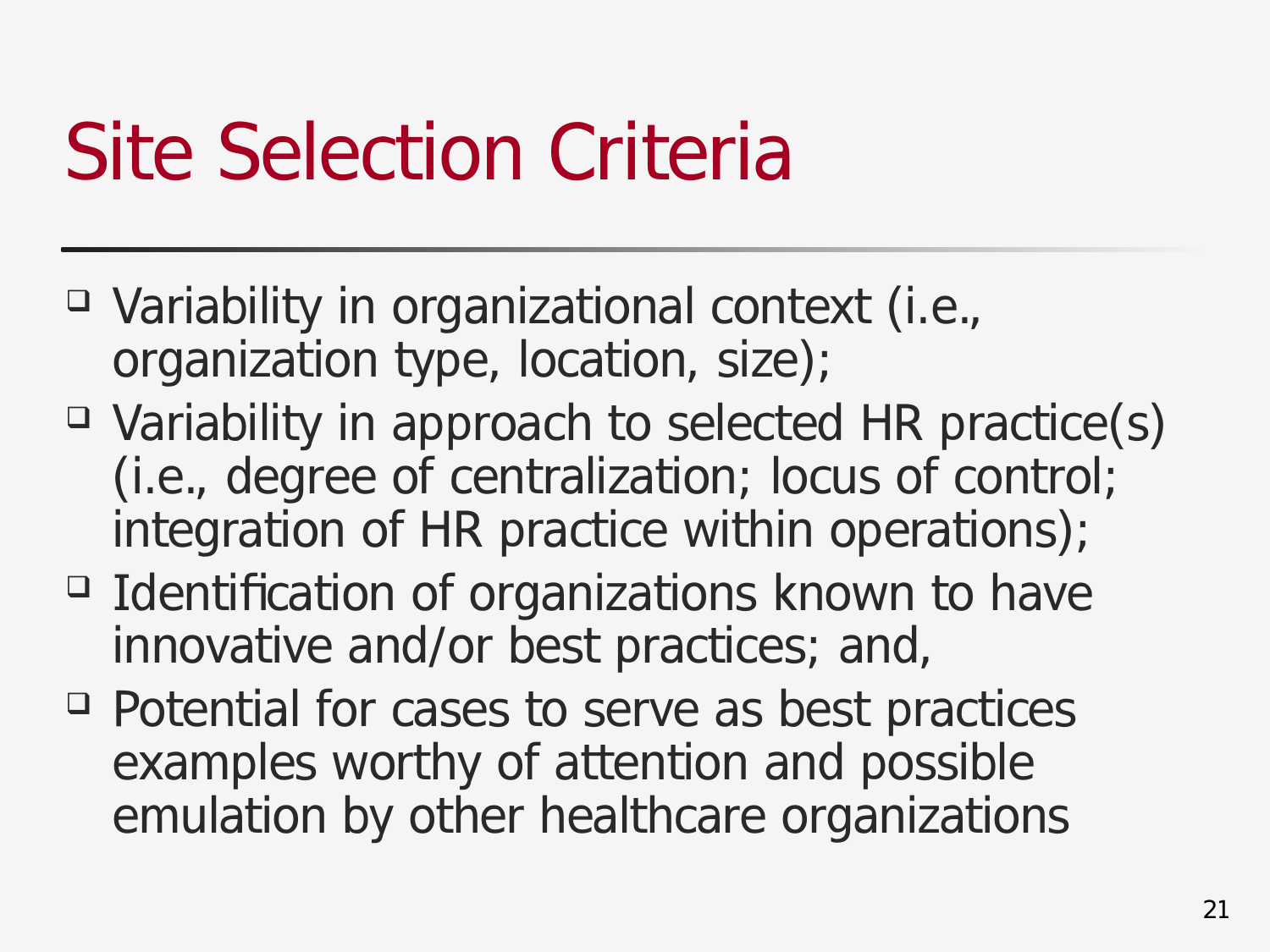

# Site Selection Criteria
Variability in organizational context (i.e., organization type, location, size);
Variability in approach to selected HR practice(s) (i.e., degree of centralization; locus of control; integration of HR practice within operations);
Identification of organizations known to have innovative and/or best practices; and,
Potential for cases to serve as best practices examples worthy of attention and possible emulation by other healthcare organizations
21